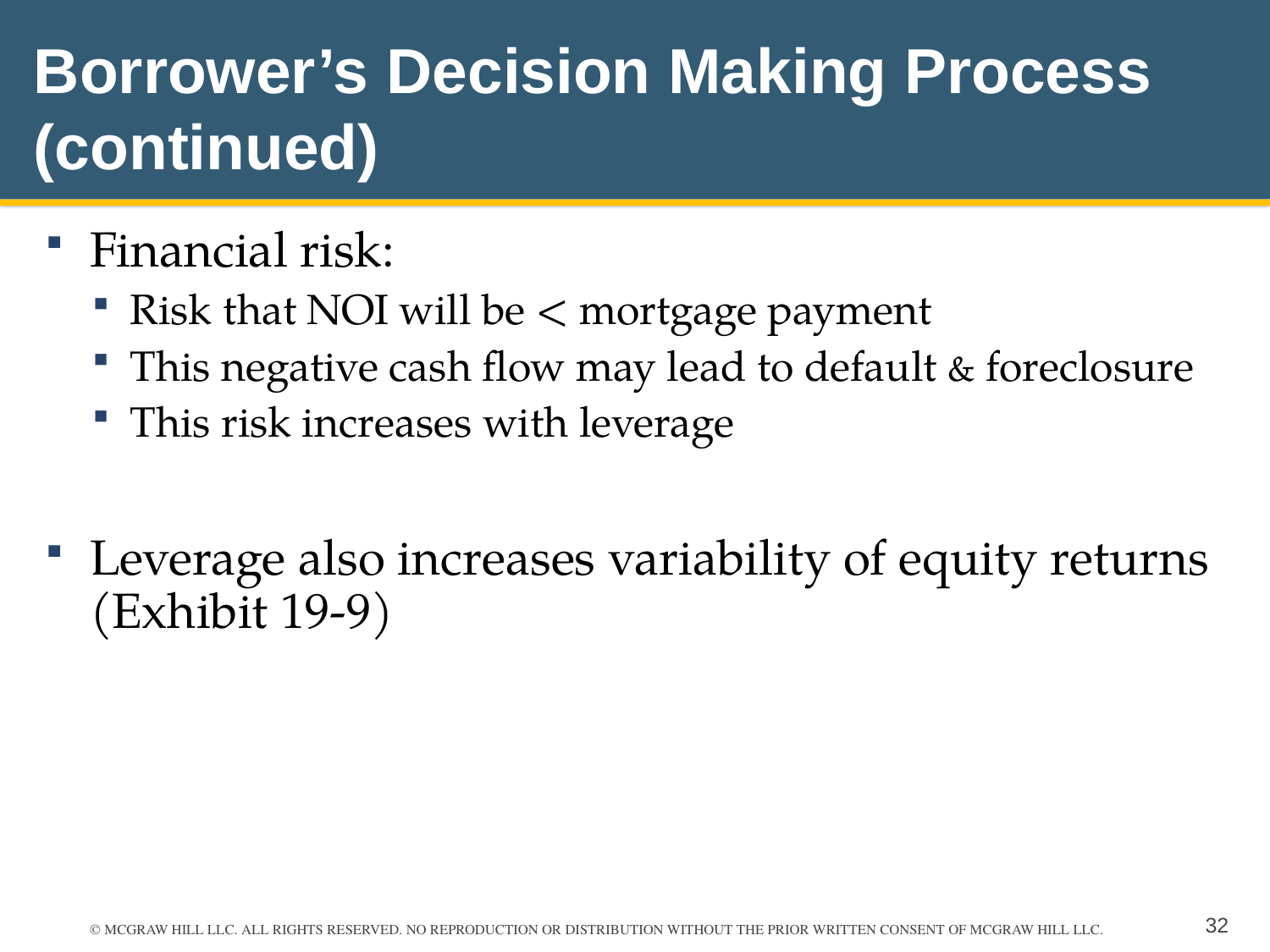

# Borrower’s Decision Making Process (continued)
Financial risk:
Risk that NOI will be < mortgage payment
This negative cash flow may lead to default & foreclosure
This risk increases with leverage

Leverage also increases variability of equity returns (Exhibit 19-9)
© MCGRAW HILL LLC. ALL RIGHTS RESERVED. NO REPRODUCTION OR DISTRIBUTION WITHOUT THE PRIOR WRITTEN CONSENT OF MCGRAW HILL LLC.
32